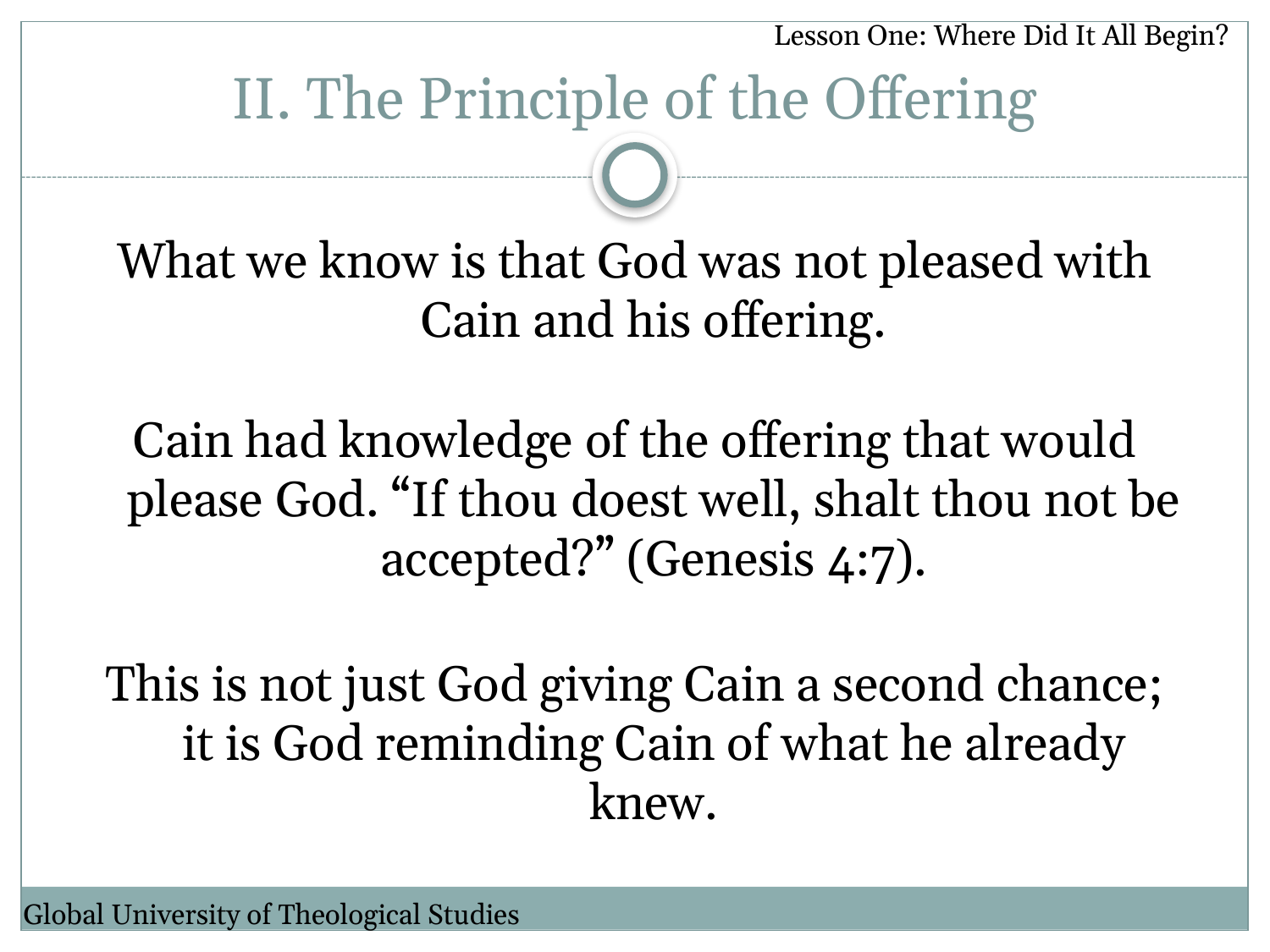

Lesson One: Where Did It All Begin?
# II. The Principle of the Offering
What we know is that God was not pleased with Cain and his offering.
Cain had knowledge of the offering that would please God. “If thou doest well, shalt thou not be accepted?” (Genesis 4:7).
This is not just God giving Cain a second chance; it is God reminding Cain of what he already knew.
Global University of Theological Studies